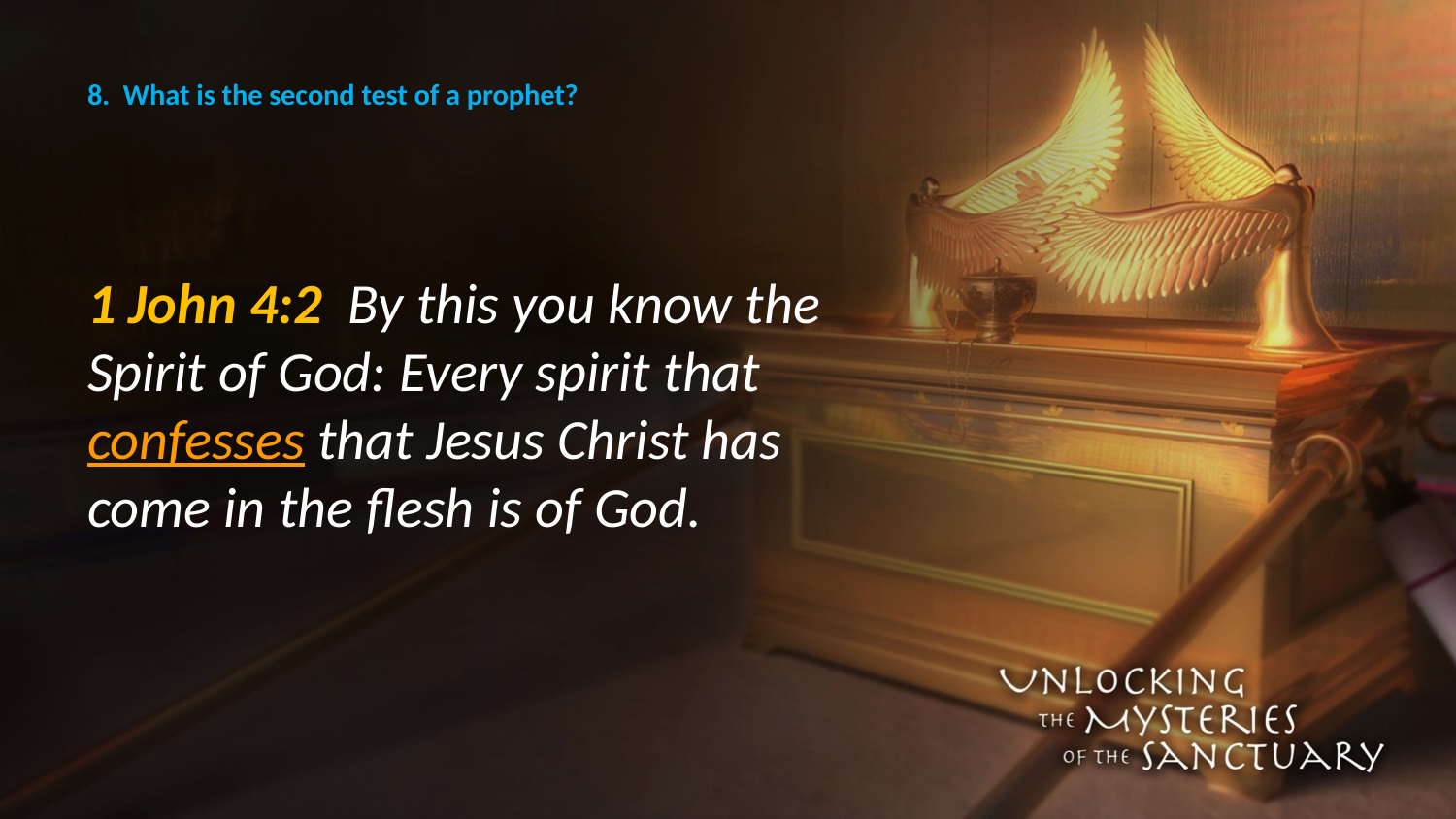

# 8.  What is the second test of a prophet?

1 John 4:2  By this you know the Spirit of God: Every spirit that confesses that Jesus Christ has come in the flesh is of God.